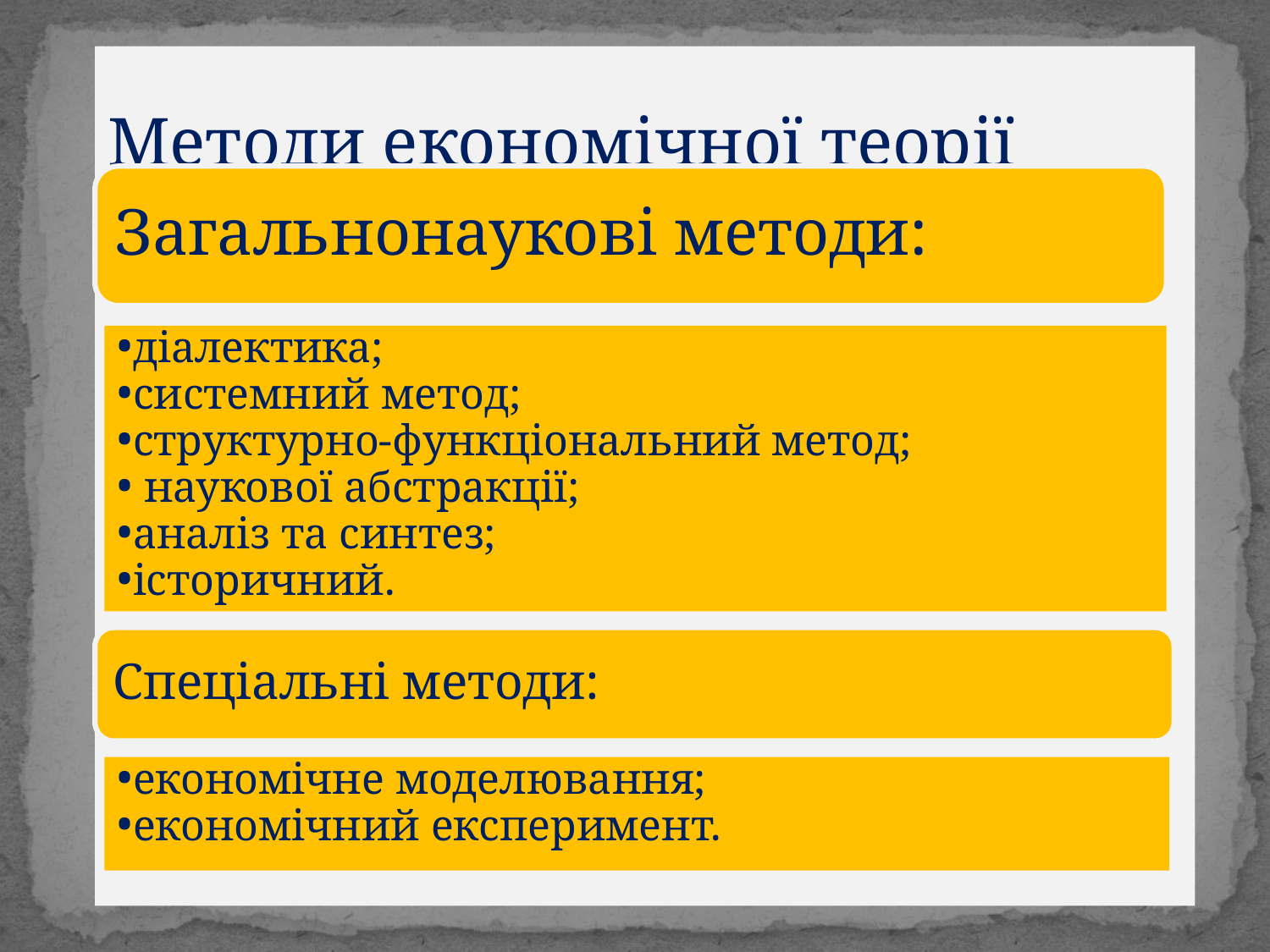

# Методи економічної теорії
Загальнонаукові методи:
діалектика;
системний метод;
структурно-функціональний метод;
 наукової абстракції;
аналіз та синтез;
історичний.
Спеціальні методи:
економічне моделювання;
економічний експеримент.